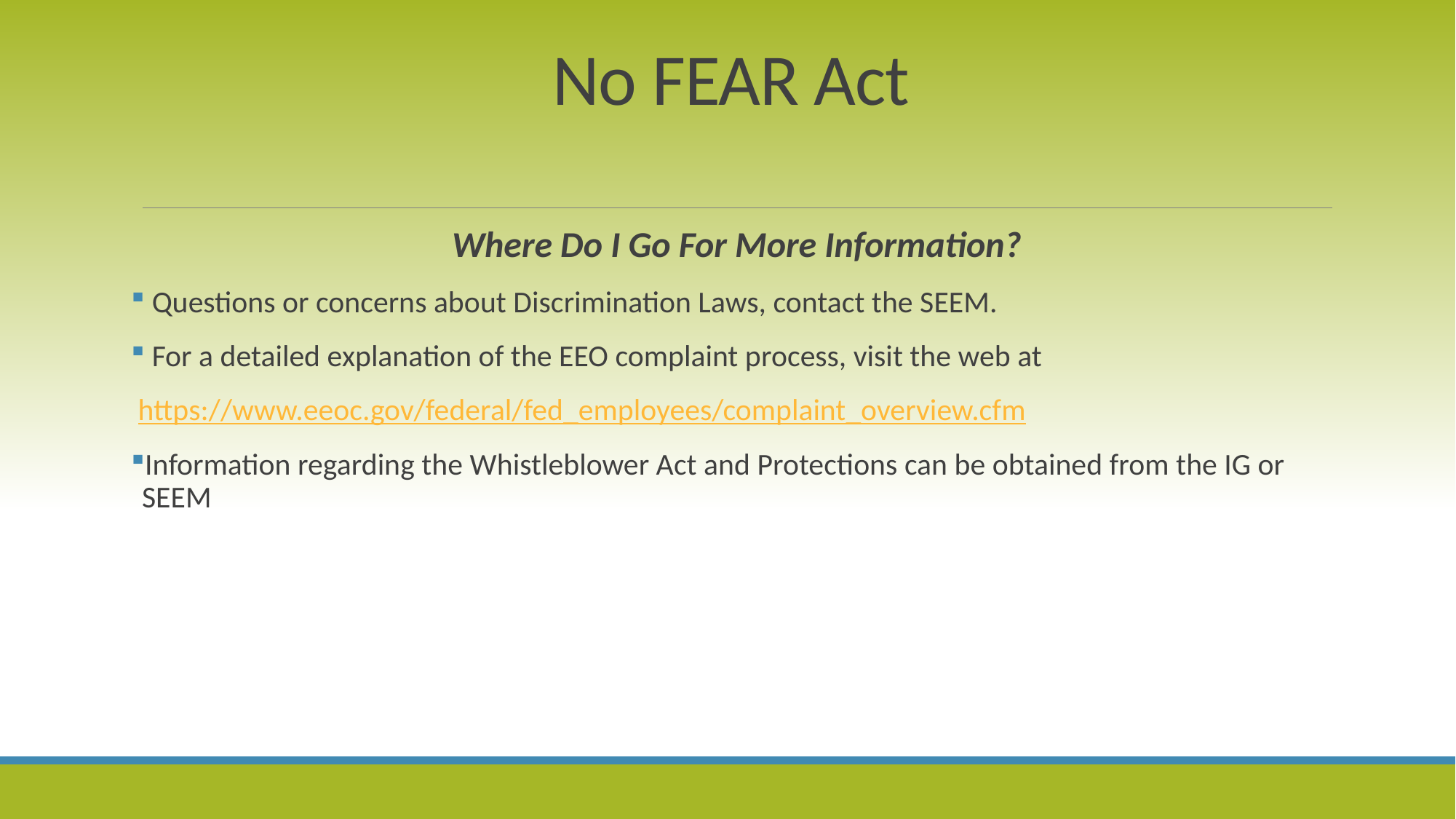

# No FEAR Act
Where Do I Go For More Information?
 Questions or concerns about Discrimination Laws, contact the SEEM.
 For a detailed explanation of the EEO complaint process, visit the web at
 https://www.eeoc.gov/federal/fed_employees/complaint_overview.cfm
Information regarding the Whistleblower Act and Protections can be obtained from the IG or SEEM